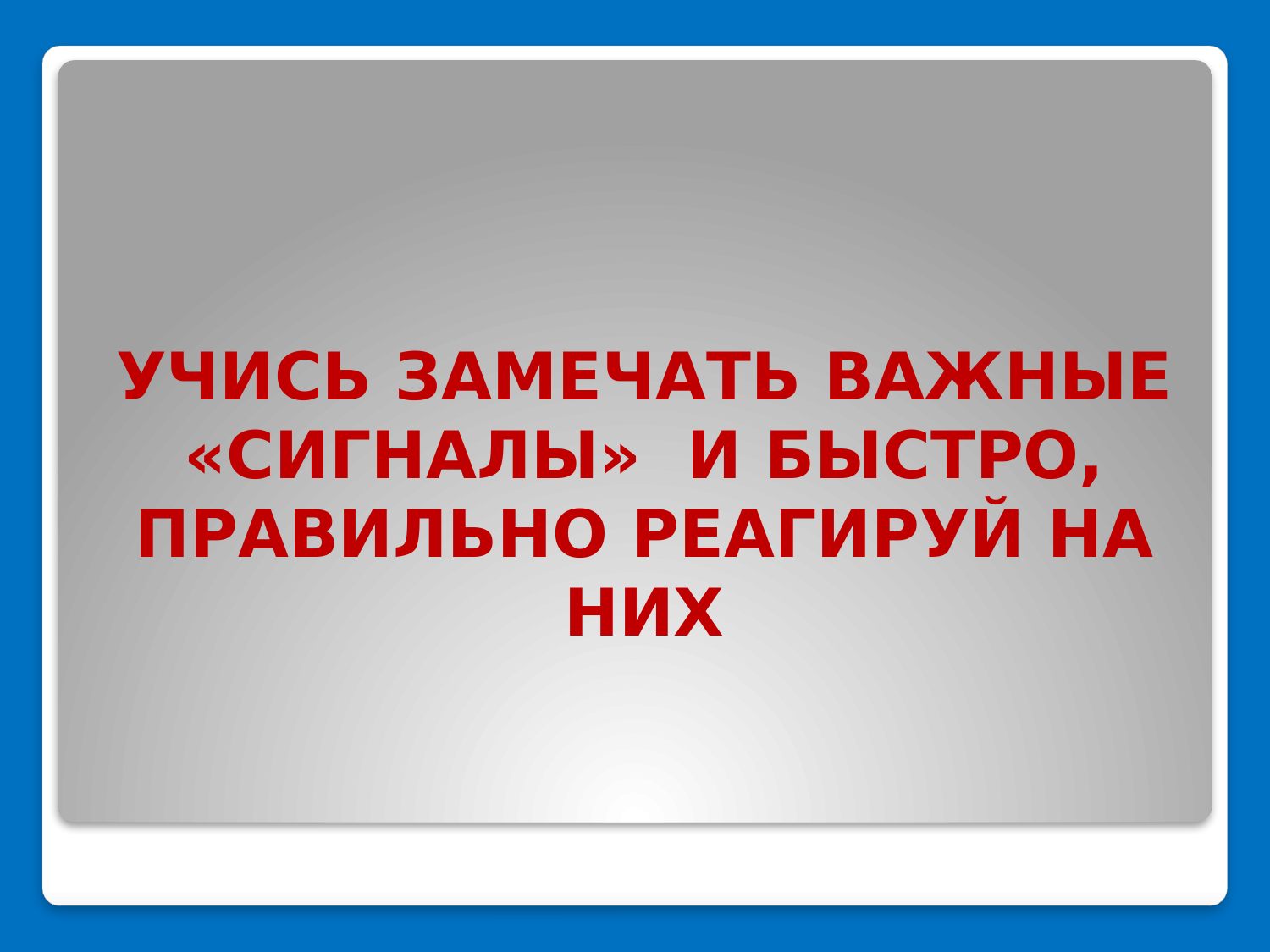

УЧИСЬ ЗАМЕЧАТЬ ВАЖНЫЕ «СИГНАЛЫ»  И БЫСТРО, ПРАВИЛЬНО РЕАГИРУЙ НА НИХ
#